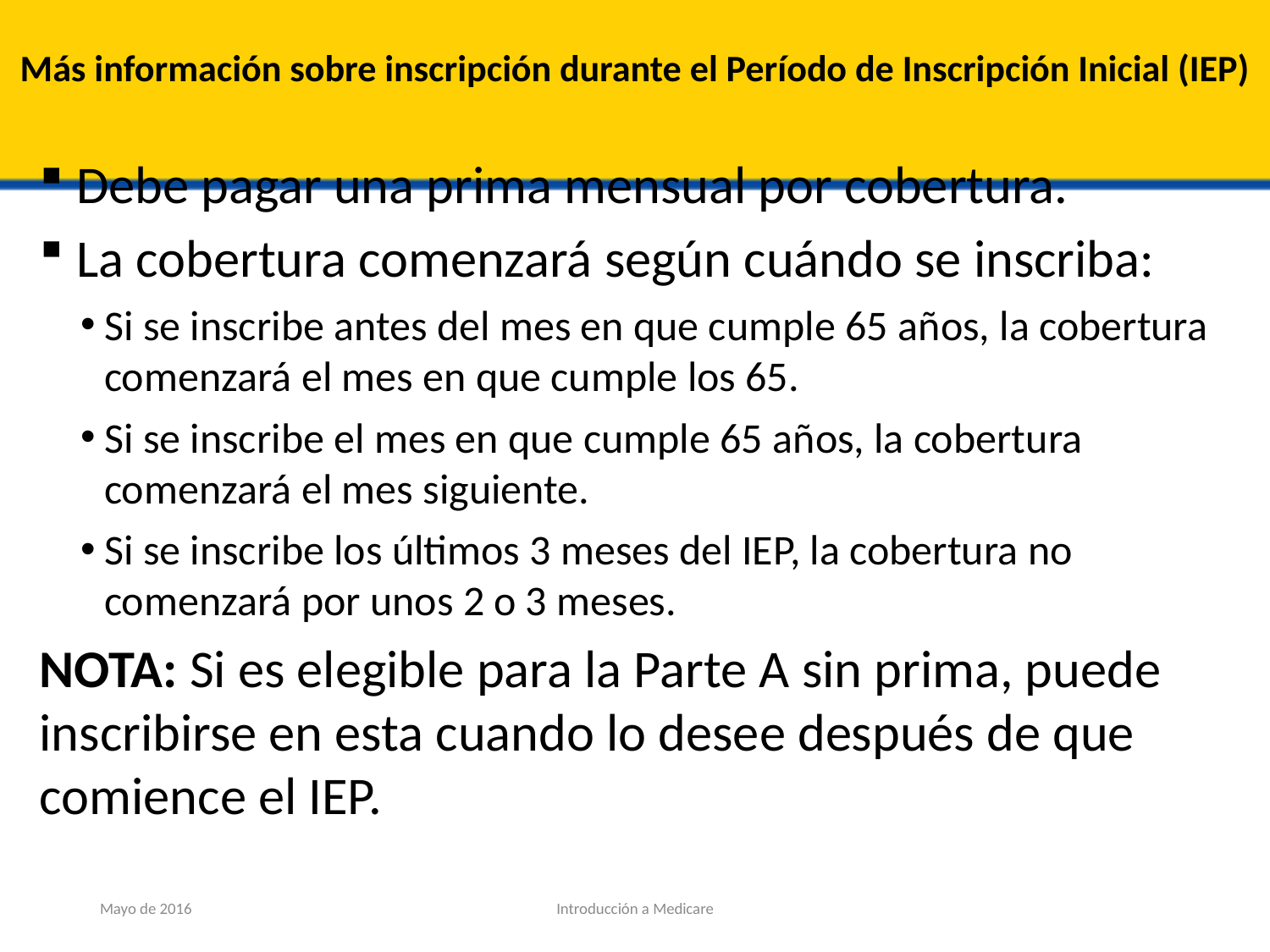

# Más información sobre inscripción durante el Período de Inscripción Inicial (IEP)
Debe pagar una prima mensual por cobertura.
La cobertura comenzará según cuándo se inscriba:
Si se inscribe antes del mes en que cumple 65 años, la cobertura comenzará el mes en que cumple los 65.
Si se inscribe el mes en que cumple 65 años, la cobertura comenzará el mes siguiente.
Si se inscribe los últimos 3 meses del IEP, la cobertura no comenzará por unos 2 o 3 meses.
NOTA: Si es elegible para la Parte A sin prima, puede inscribirse en esta cuando lo desee después de que comience el IEP.

Mayo de 2016
Introducción a Medicare